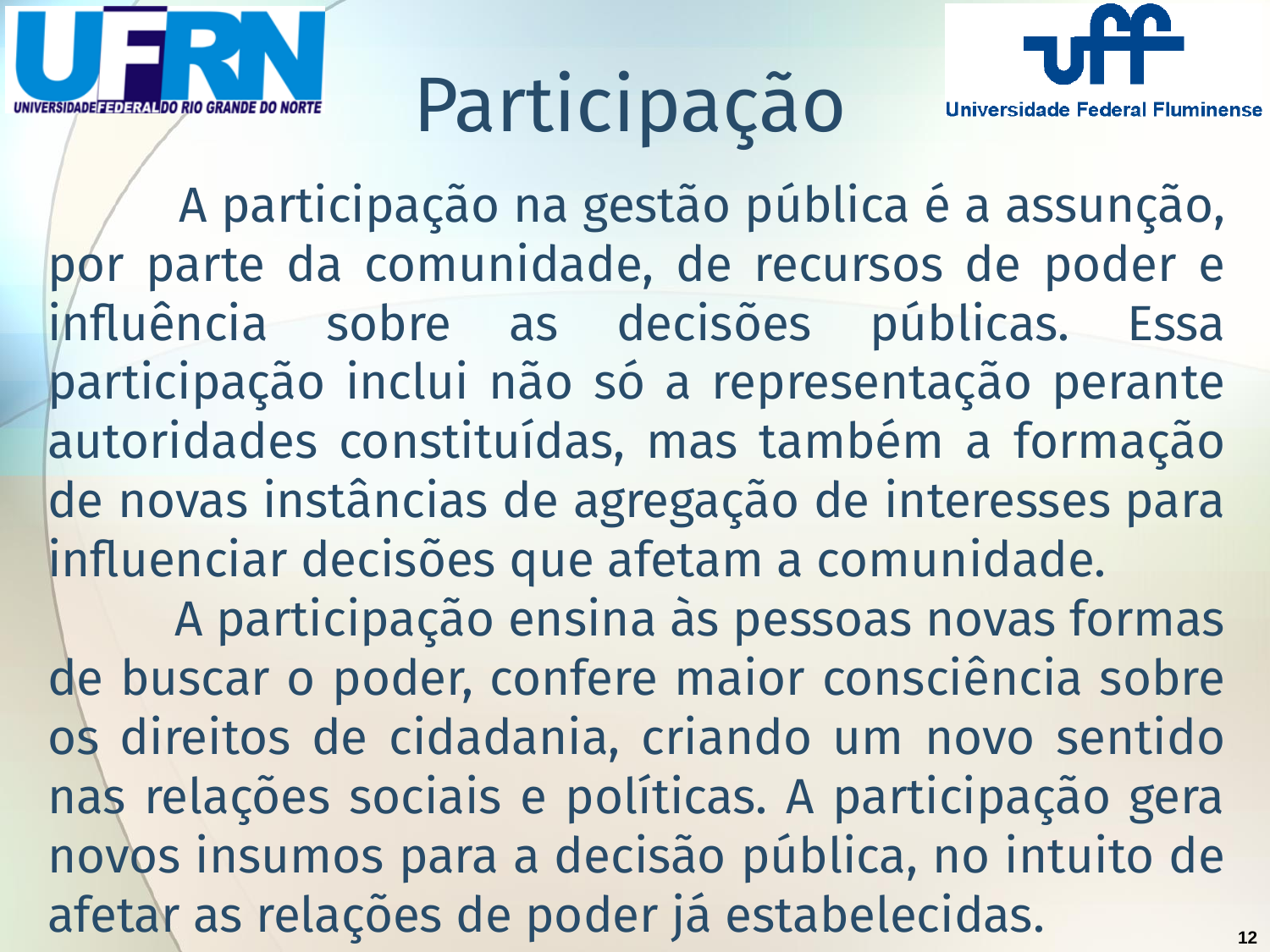

# Participação
      	A participação na gestão pública é a assunção, por parte da comunidade, de recursos de poder e influência sobre as decisões públicas. Essa participação inclui não só a representação perante autoridades constituídas, mas também a formação de novas instâncias de agregação de interesses para influenciar decisões que afetam a comunidade.
	A participação ensina às pessoas novas formas de buscar o poder, confere maior consciência sobre os direitos de cidadania, criando um novo sentido nas relações sociais e políticas. A participação gera novos insumos para a decisão pública, no intuito de afetar as relações de poder já estabelecidas.
12